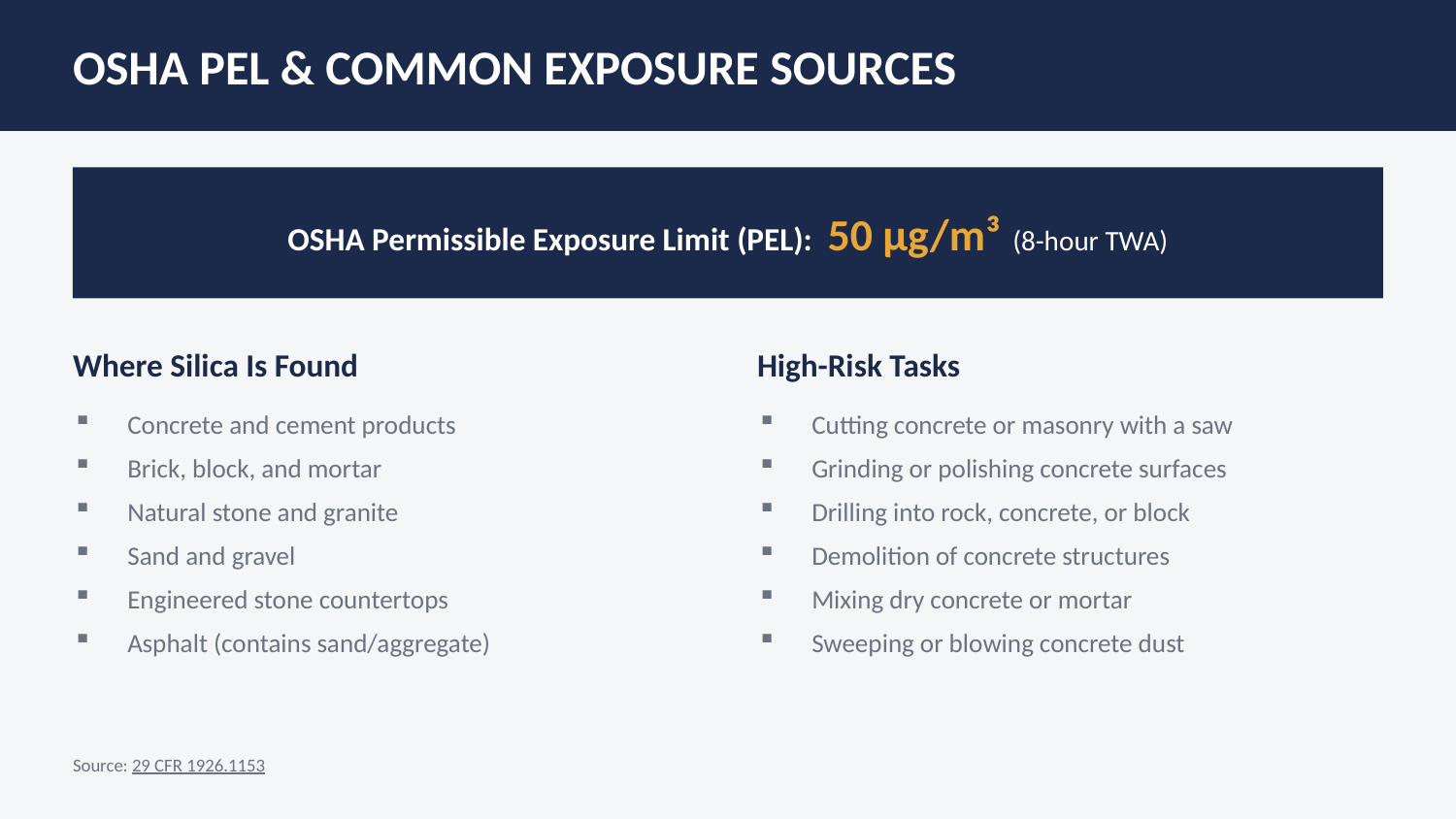

OSHA PEL & COMMON EXPOSURE SOURCES

OSHA Permissible Exposure Limit (PEL):  50 μg/m³  (8-hour TWA)
Where Silica Is Found
High-Risk Tasks
Concrete and cement products
Brick, block, and mortar
Natural stone and granite
Sand and gravel
Engineered stone countertops
Asphalt (contains sand/aggregate)
Cutting concrete or masonry with a saw
Grinding or polishing concrete surfaces
Drilling into rock, concrete, or block
Demolition of concrete structures
Mixing dry concrete or mortar
Sweeping or blowing concrete dust
Source: 29 CFR 1926.1153